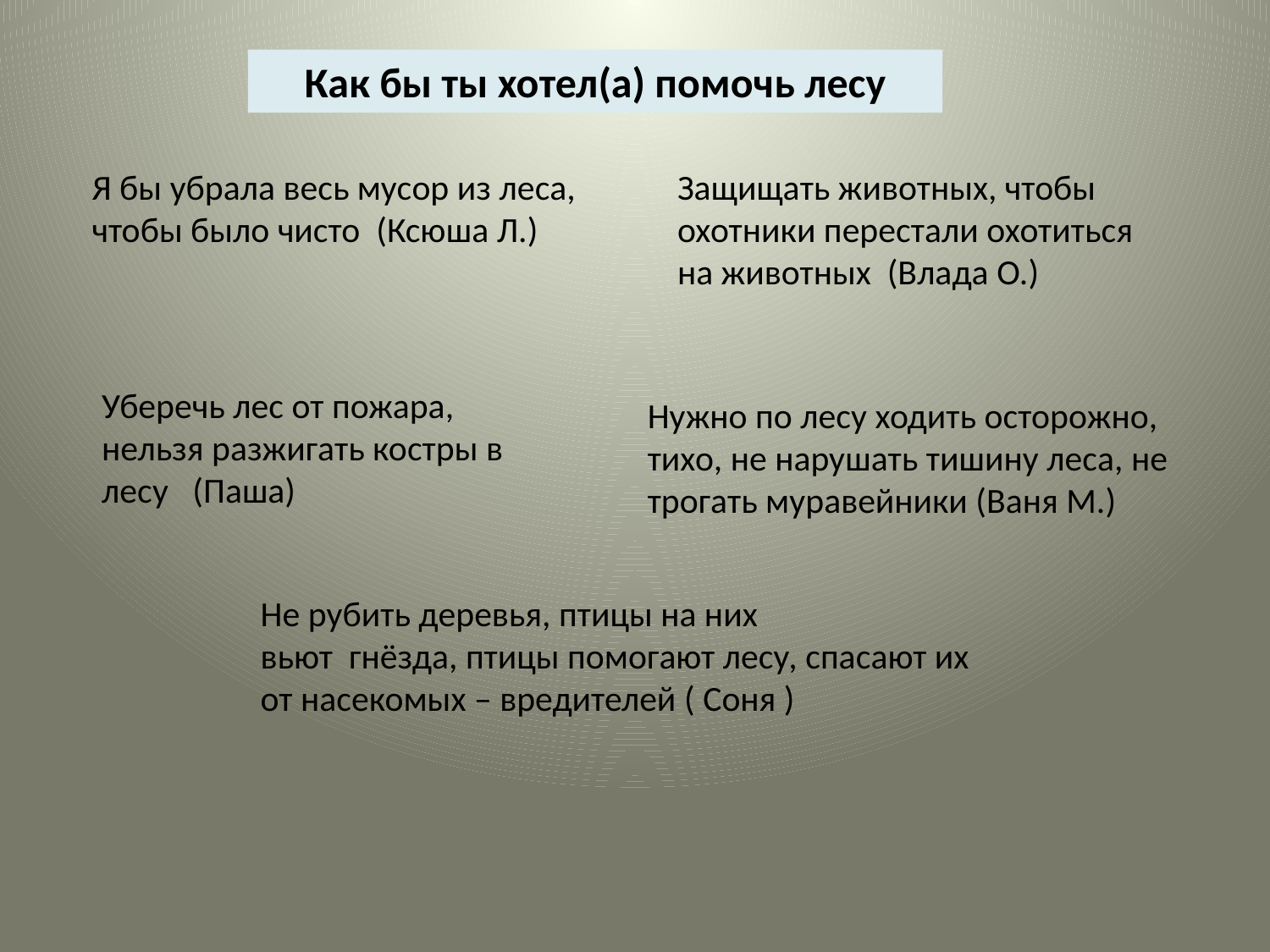

Как бы ты хотел(а) помочь лесу
Я бы убрала весь мусор из леса,
чтобы было чисто  (Ксюша Л.)
Защищать животных, чтобы охотники перестали охотиться на животных  (Влада О.)
Уберечь лес от пожара, нельзя разжигать костры в лесу   (Паша)
Нужно по лесу ходить осторожно, тихо, не нарушать тишину леса, не трогать муравейники (Ваня М.)
Не рубить деревья, птицы на них
вьют  гнёзда, птицы помогают лесу, спасают их от насекомых – вредителей ( Соня )